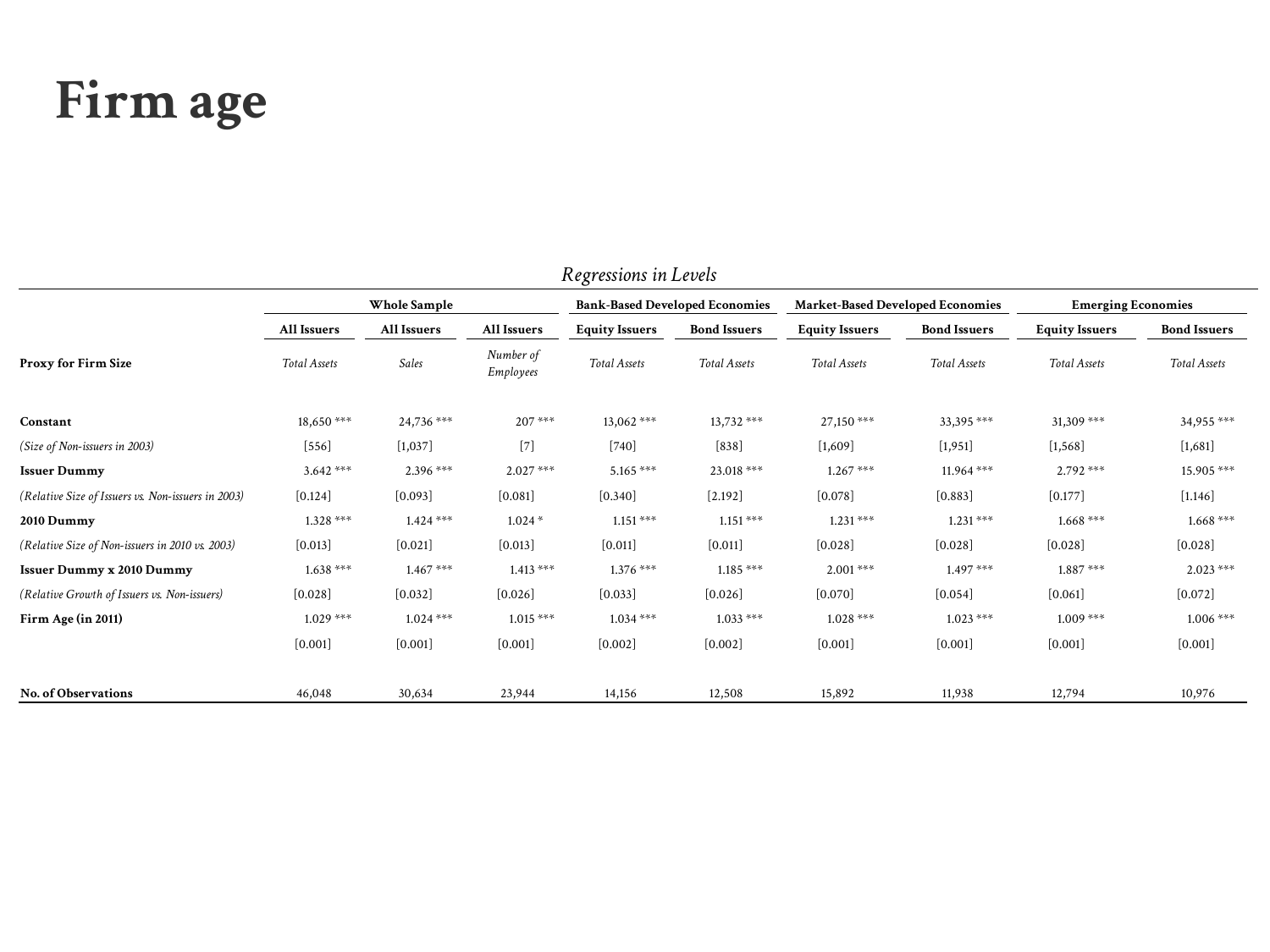

Firm age
| Regressions in Levels |  |  |  |  |  |  |  |  |  |  |  |  |  |  |  |  |  |  |  |  |  |  |  |  |  |  |  |  |
| --- | --- | --- | --- | --- | --- | --- | --- | --- | --- | --- | --- | --- | --- | --- | --- | --- | --- | --- | --- | --- | --- | --- | --- | --- | --- | --- | --- | --- |
|  |  | Whole Sample |  |  |  |  |  |  |  |  | Bank-Based Developed Economies |  |  |  |  |  | Market-Based Developed Economies |  |  |  |  |  | Emerging Economies |  |  |  |  |  |
|  |  | All Issuers |  |  | All Issuers |  |  | All Issuers |  |  | Equity Issuers |  |  | Bond Issuers |  |  | Equity Issuers |  |  | Bond Issuers |  |  | Equity Issuers |  |  | Bond Issuers |  |  |
| Proxy for Firm Size |  | Total Assets |  |  | Sales |  |  | Number of Employees |  |  | Total Assets |  |  | Total Assets |  |  | Total Assets |  |  | Total Assets |  |  | Total Assets |  |  | Total Assets |  |  |
|  |  |  |  |  |  |  |  |  |  |  |  |  |  |  |  |  |  |  |  |  |  |  |  |  |  |  |  |  |
| Constant |  | 18,650 | \*\*\* |  | 24,736 | \*\*\* |  | 207 | \*\*\* |  | 13,062 | \*\*\* |  | 13,732 | \*\*\* |  | 27,150 | \*\*\* |  | 33,395 | \*\*\* |  | 31,309 | \*\*\* |  | 34,955 | \*\*\* |  |
| (Size of Non-issuers in 2003) |  | [556] |  |  | [1,037] |  |  | [7] |  |  | [740] |  |  | [838] |  |  | [1,609] |  |  | [1,951] |  |  | [1,568] |  |  | [1,681] |  |  |
| Issuer Dummy |  | 3.642 | \*\*\* |  | 2.396 | \*\*\* |  | 2.027 | \*\*\* |  | 5.165 | \*\*\* |  | 23.018 | \*\*\* |  | 1.267 | \*\*\* |  | 11.964 | \*\*\* |  | 2.792 | \*\*\* |  | 15.905 | \*\*\* |  |
| (Relative Size of Issuers vs. Non-issuers in 2003) |  | [0.124] |  |  | [0.093] |  |  | [0.081] |  |  | [0.340] |  |  | [2.192] |  |  | [0.078] |  |  | [0.883] |  |  | [0.177] |  |  | [1.146] |  |  |
| 2010 Dummy |  | 1.328 | \*\*\* |  | 1.424 | \*\*\* |  | 1.024 | \* |  | 1.151 | \*\*\* |  | 1.151 | \*\*\* |  | 1.231 | \*\*\* |  | 1.231 | \*\*\* |  | 1.668 | \*\*\* |  | 1.668 | \*\*\* |  |
| (Relative Size of Non-issuers in 2010 vs. 2003) |  | [0.013] |  |  | [0.021] |  |  | [0.013] |  |  | [0.011] |  |  | [0.011] |  |  | [0.028] |  |  | [0.028] |  |  | [0.028] |  |  | [0.028] |  |  |
| Issuer Dummy x 2010 Dummy |  | 1.638 | \*\*\* |  | 1.467 | \*\*\* |  | 1.413 | \*\*\* |  | 1.376 | \*\*\* |  | 1.185 | \*\*\* |  | 2.001 | \*\*\* |  | 1.497 | \*\*\* |  | 1.887 | \*\*\* |  | 2.023 | \*\*\* |  |
| (Relative Growth of Issuers vs. Non-issuers) |  | [0.028] |  |  | [0.032] |  |  | [0.026] |  |  | [0.033] |  |  | [0.026] |  |  | [0.070] |  |  | [0.054] |  |  | [0.061] |  |  | [0.072] |  |  |
| Firm Age (in 2011) |  | 1.029 | \*\*\* |  | 1.024 | \*\*\* |  | 1.015 | \*\*\* |  | 1.034 | \*\*\* |  | 1.033 | \*\*\* |  | 1.028 | \*\*\* |  | 1.023 | \*\*\* |  | 1.009 | \*\*\* |  | 1.006 | \*\*\* |  |
|  |  | [0.001] |  |  | [0.001] |  |  | [0.001] |  |  | [0.002] |  |  | [0.002] |  |  | [0.001] |  |  | [0.001] |  |  | [0.001] |  |  | [0.001] |  |  |
|  |  |  |  |  |  |  |  |  |  |  |  |  |  |  |  |  |  |  |  |  |  |  |  |  |  |  |  |  |
| No. of Observations |  | 46,048 |  |  | 30,634 |  |  | 23,944 |  |  | 14,156 |  |  | 12,508 |  |  | 15,892 |  |  | 11,938 |  |  | 12,794 |  |  | 10,976 |  |  |